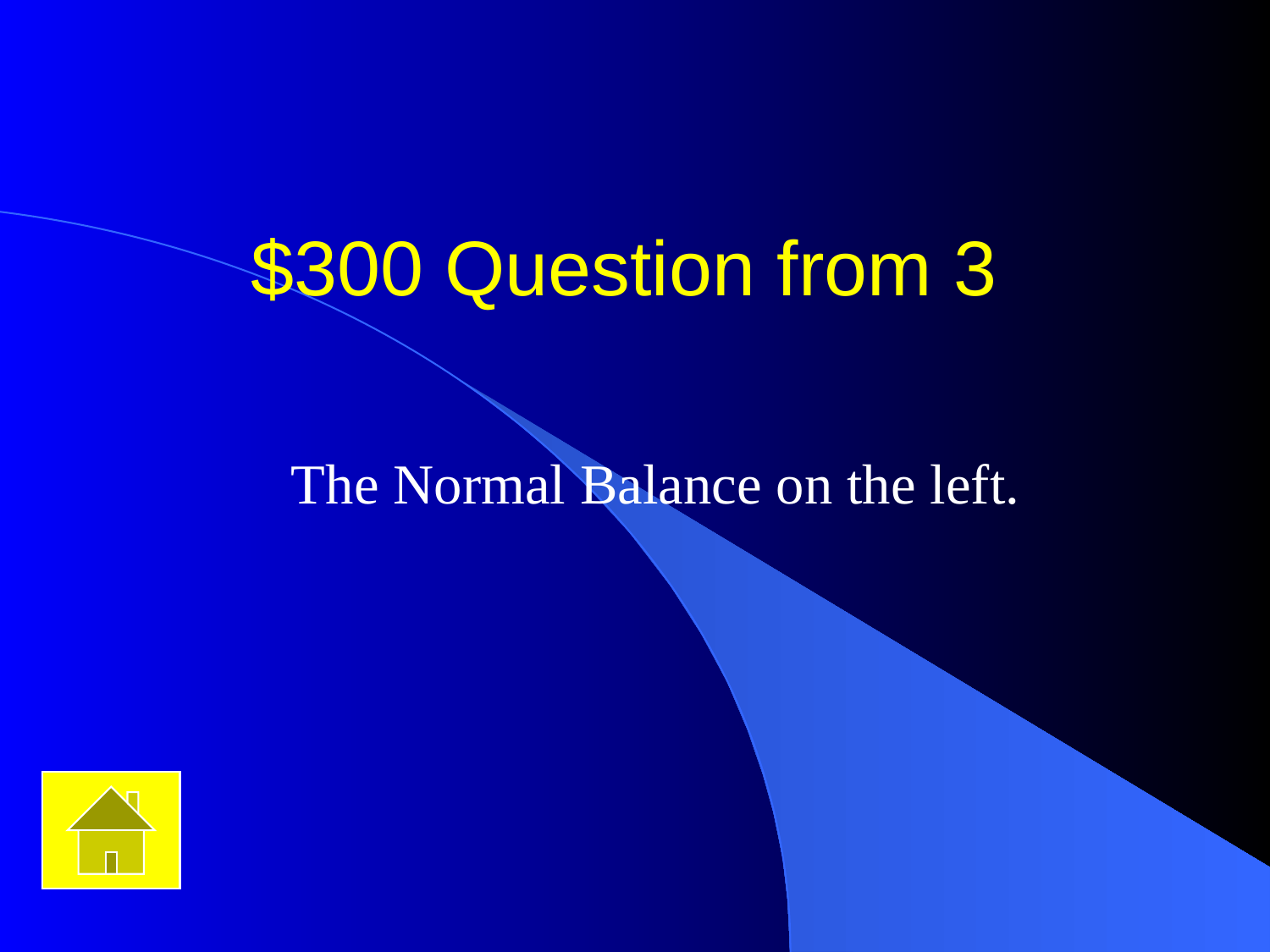

# $300 Question from 3
The Normal Balance on the left.